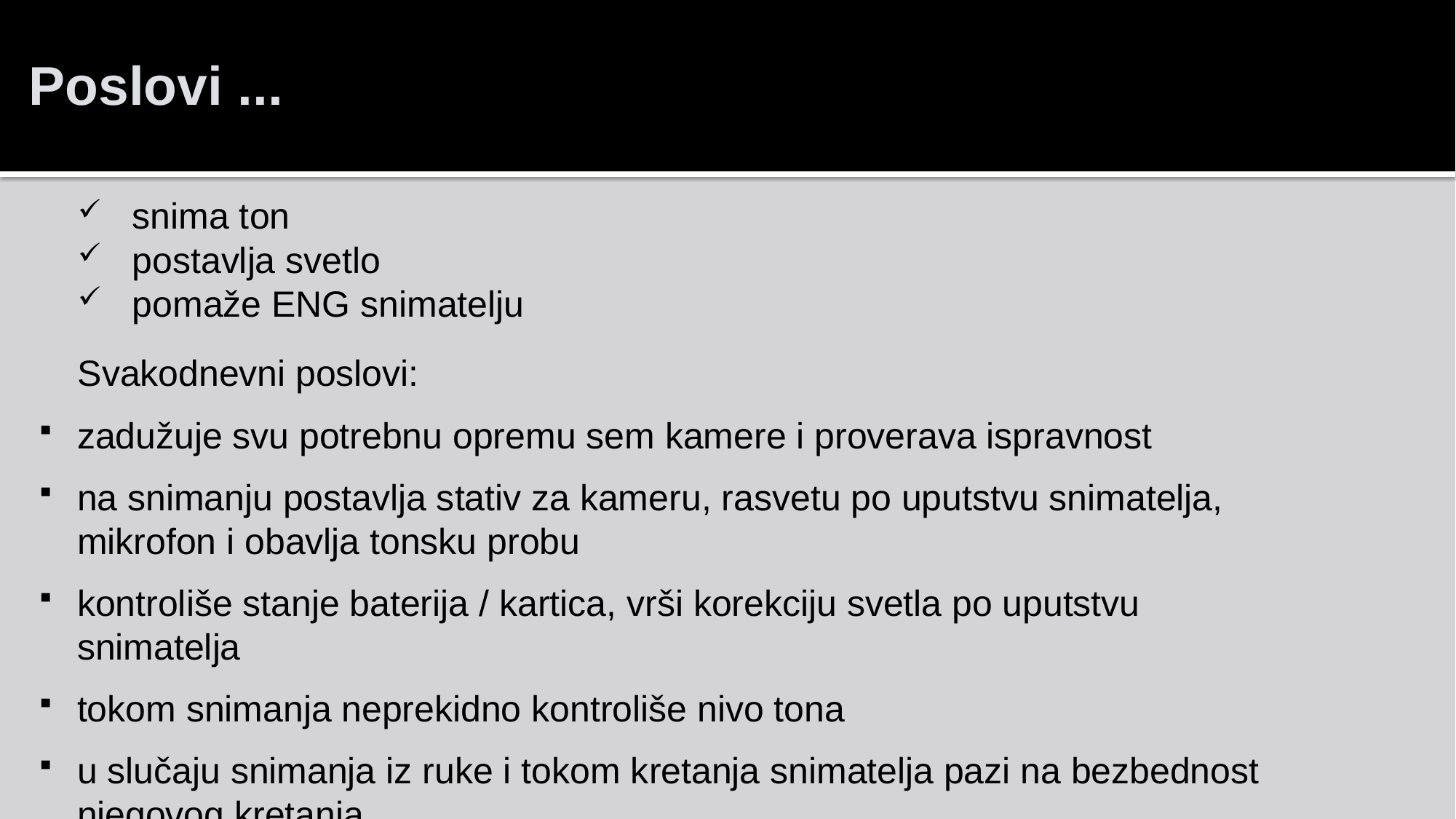

Poslovi ...
snima ton
postavlja svetlo
pomaže ENG snimatelju

Svakodnevni poslovi:

zadužuje svu potrebnu opremu sem kamere i proverava ispravnost

na snimanju postavlja stativ za kameru, rasvetu po uputstvu snimatelja, mikrofon i obavlja tonsku probu

kontroliše stanje baterija / kartica, vrši korekciju svetla po uputstvu snimatelja

tokom snimanja neprekidno kontroliše nivo tona

u slučaju snimanja iz ruke i tokom kretanja snimatelja pazi na bezbednost njegovog kretanja